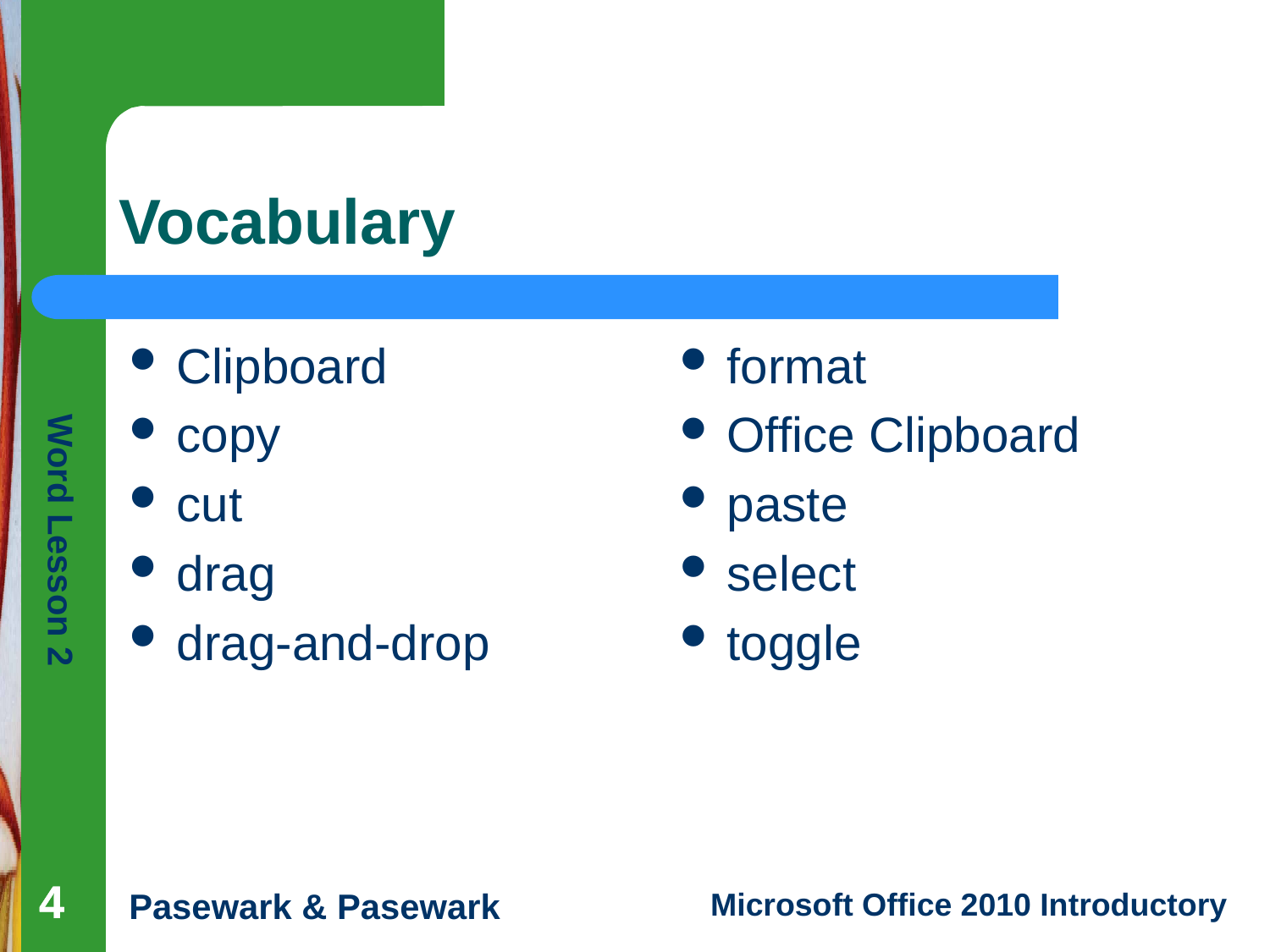

# Vocabulary
Clipboard
copy
cut
drag
drag-and-drop
format
Office Clipboard
paste
select
toggle
4
4
4